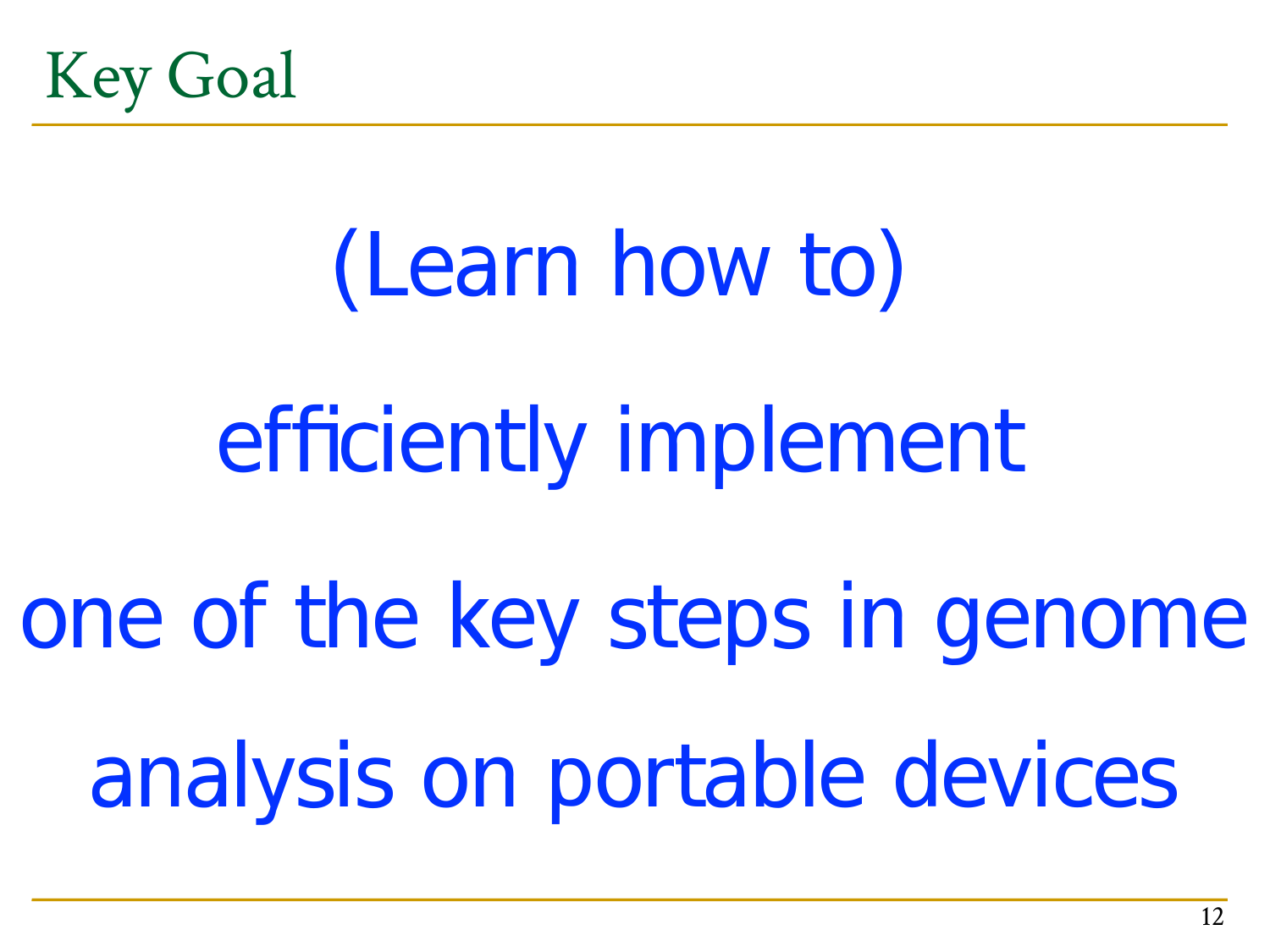

# Key Goal
(Learn how to)
efficiently implement
one of the key steps in genome analysis on portable devices

12